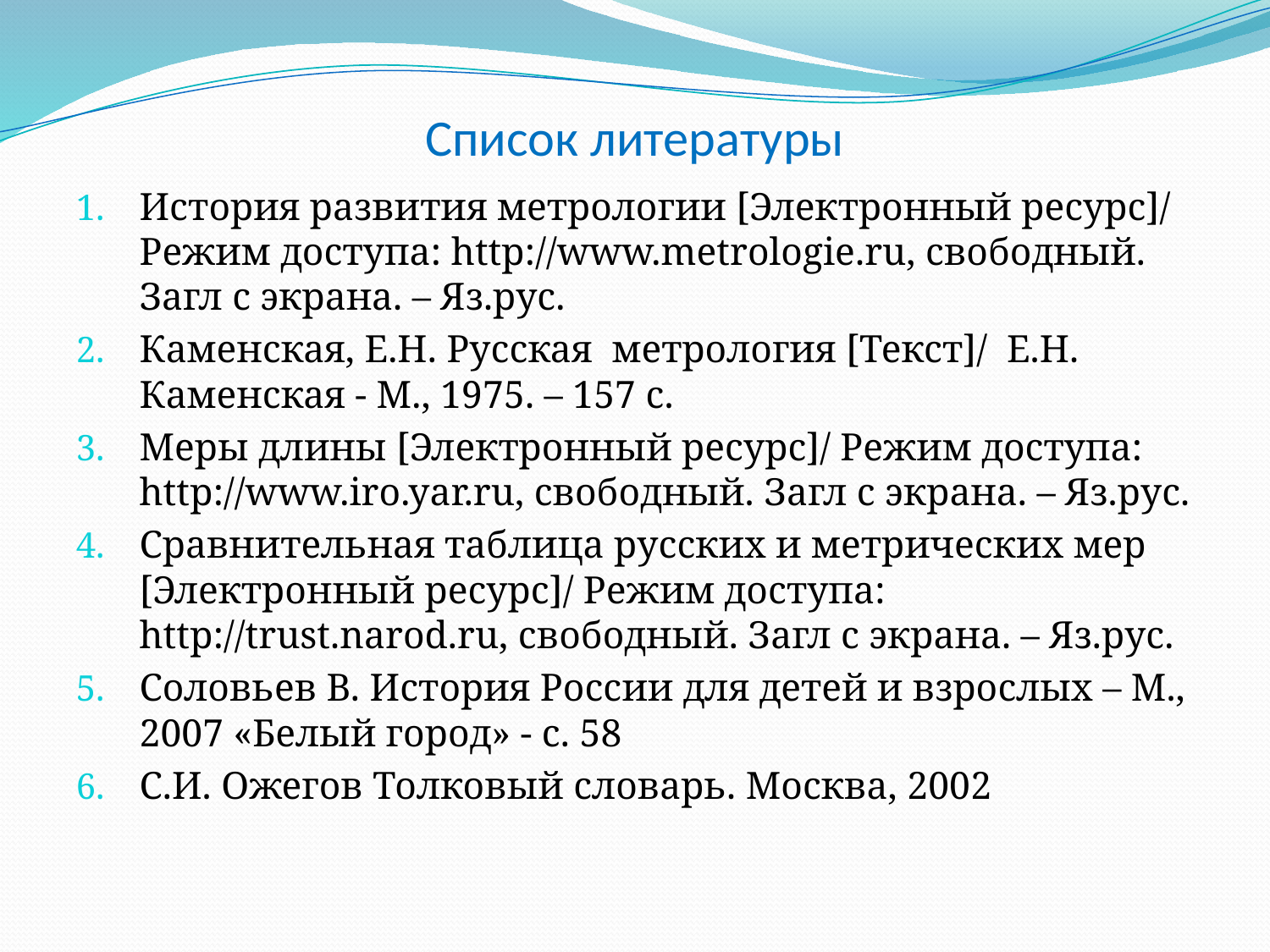

# Список литературы
История развития метрологии [Электронный ресурс]/ Режим доступа: http://www.metrologie.ru, свободный. Загл с экрана. – Яз.рус.
Каменская, Е.Н. Русская  метрология [Текст]/  Е.Н. Каменская - М., 1975. – 157 с.
Меры длины [Электронный ресурс]/ Режим доступа: http://www.iro.yar.ru, свободный. Загл с экрана. – Яз.рус.
Сравнительная таблица русских и метрических мер [Электронный ресурс]/ Режим доступа: http://trust.narod.ru, свободный. Загл с экрана. – Яз.рус.
Соловьев В. История России для детей и взрослых – М., 2007 «Белый город» - с. 58
С.И. Ожегов Толковый словарь. Москва, 2002